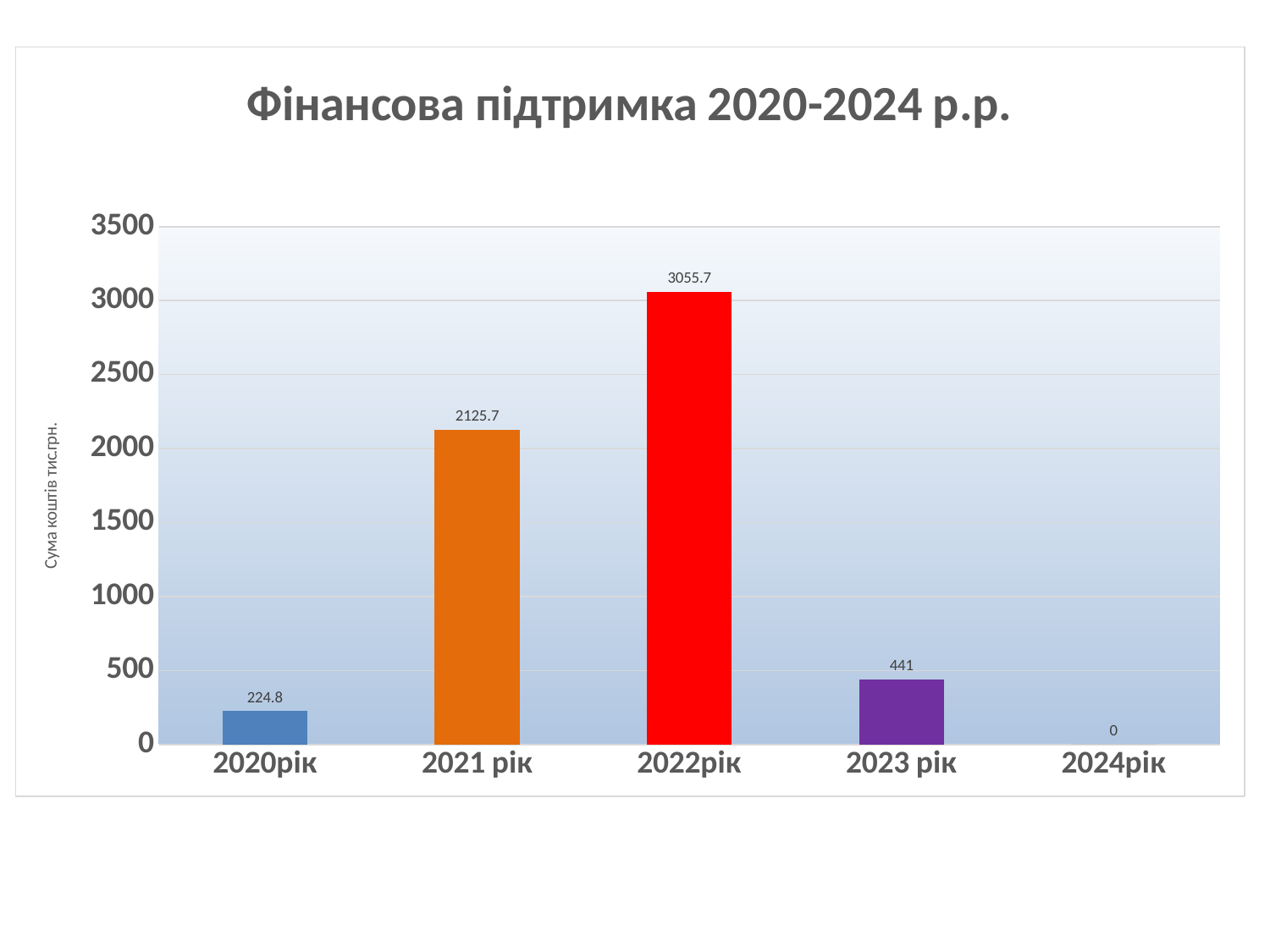

### Chart: Фінансова підтримка 2020-2024 р.р.

| Category | Ряд 1 |
|---|---|
| 2020рік | 224.8 |
| 2021 рік | 2125.7 |
| 2022рік | 3055.7 |
| 2023 рік | 441.0 |
| 2024рік | 0.0 |